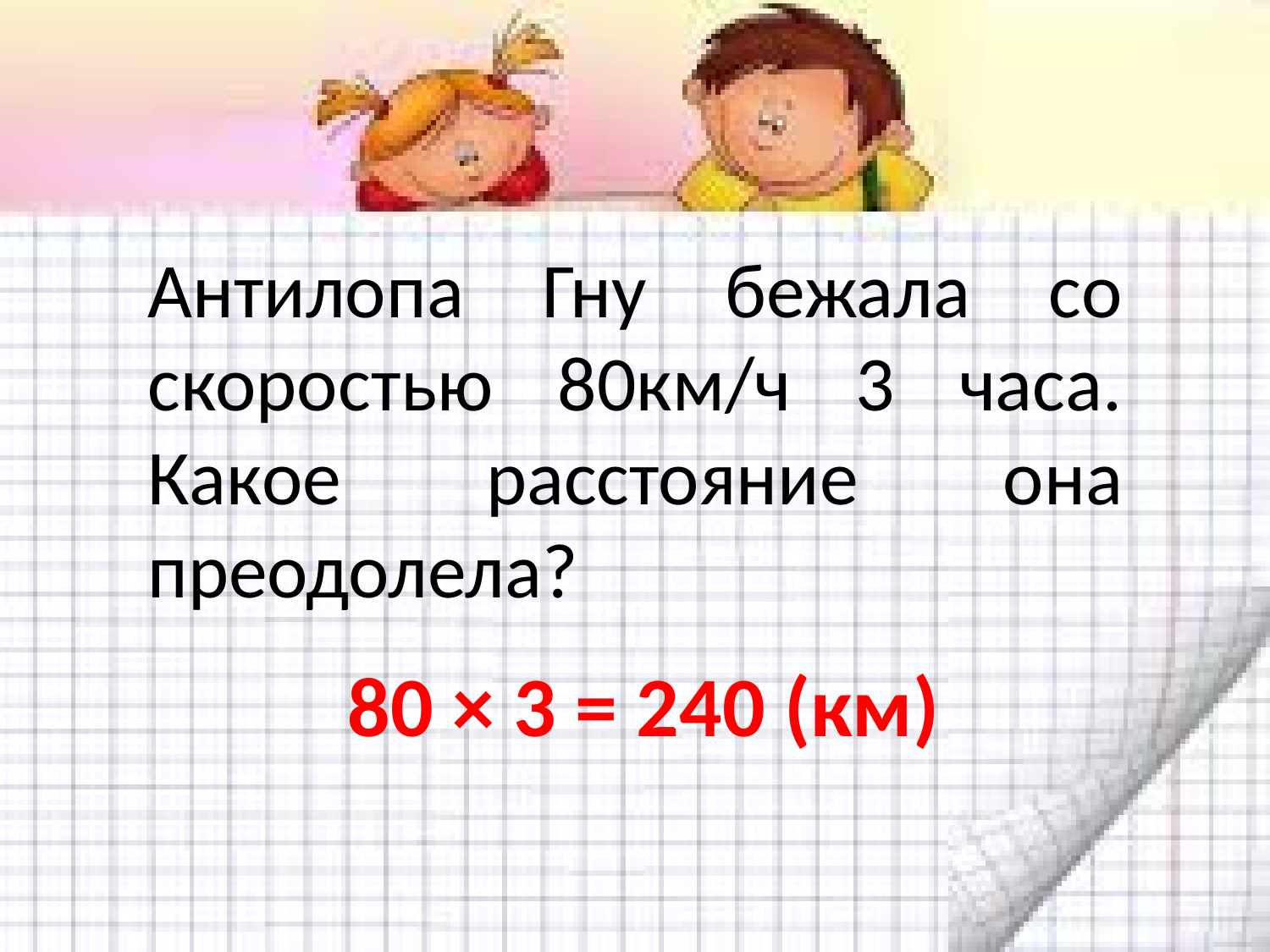

# Антилопа Гну бежала со скоростью 80км/ч 3 часа. Какое расстояние она преодолела?
80 × 3 = 240 (км)